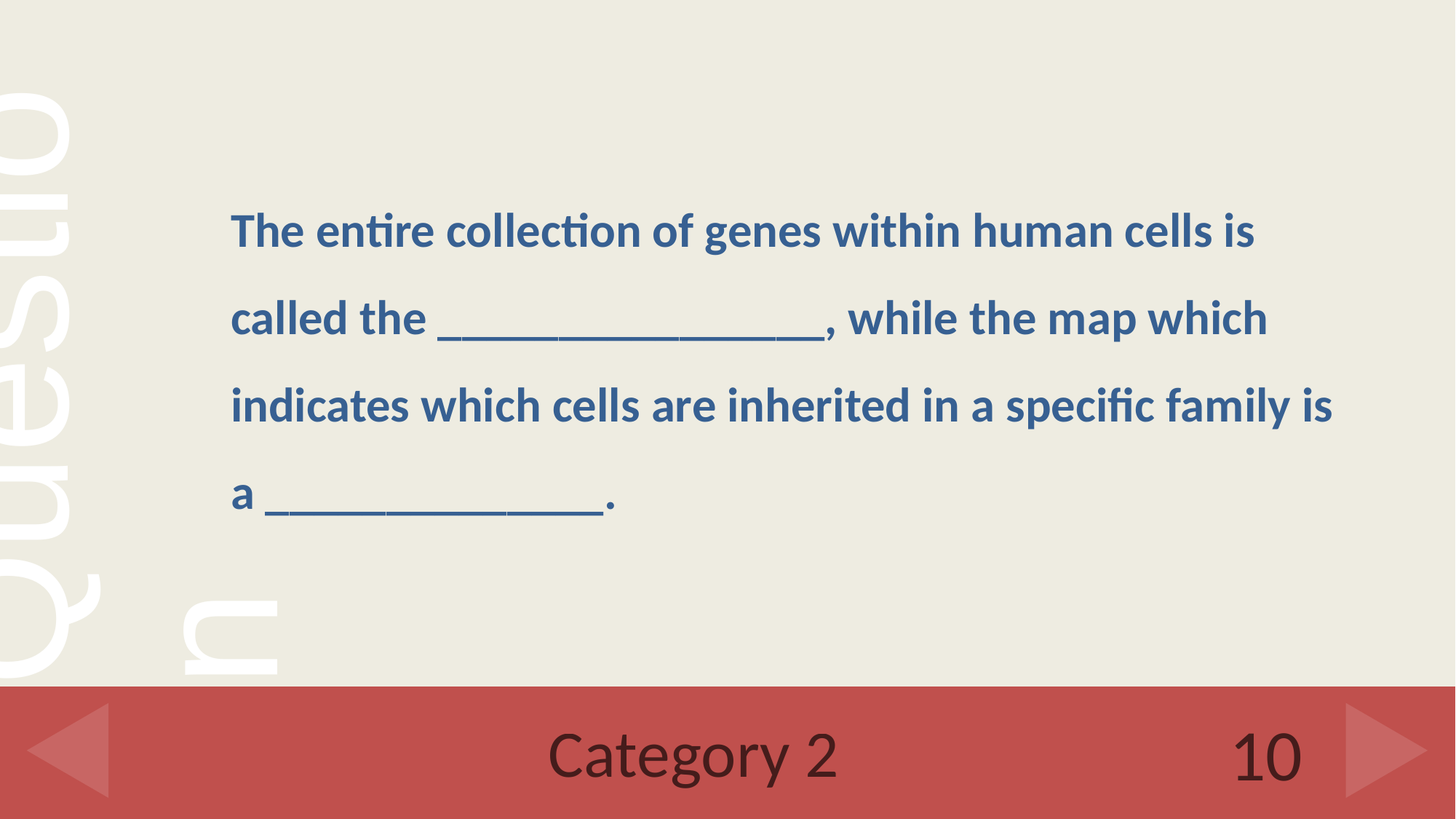

The entire collection of genes within human cells is called the ________________, while the map which indicates which cells are inherited in a specific family is a ______________.
# Category 2
10